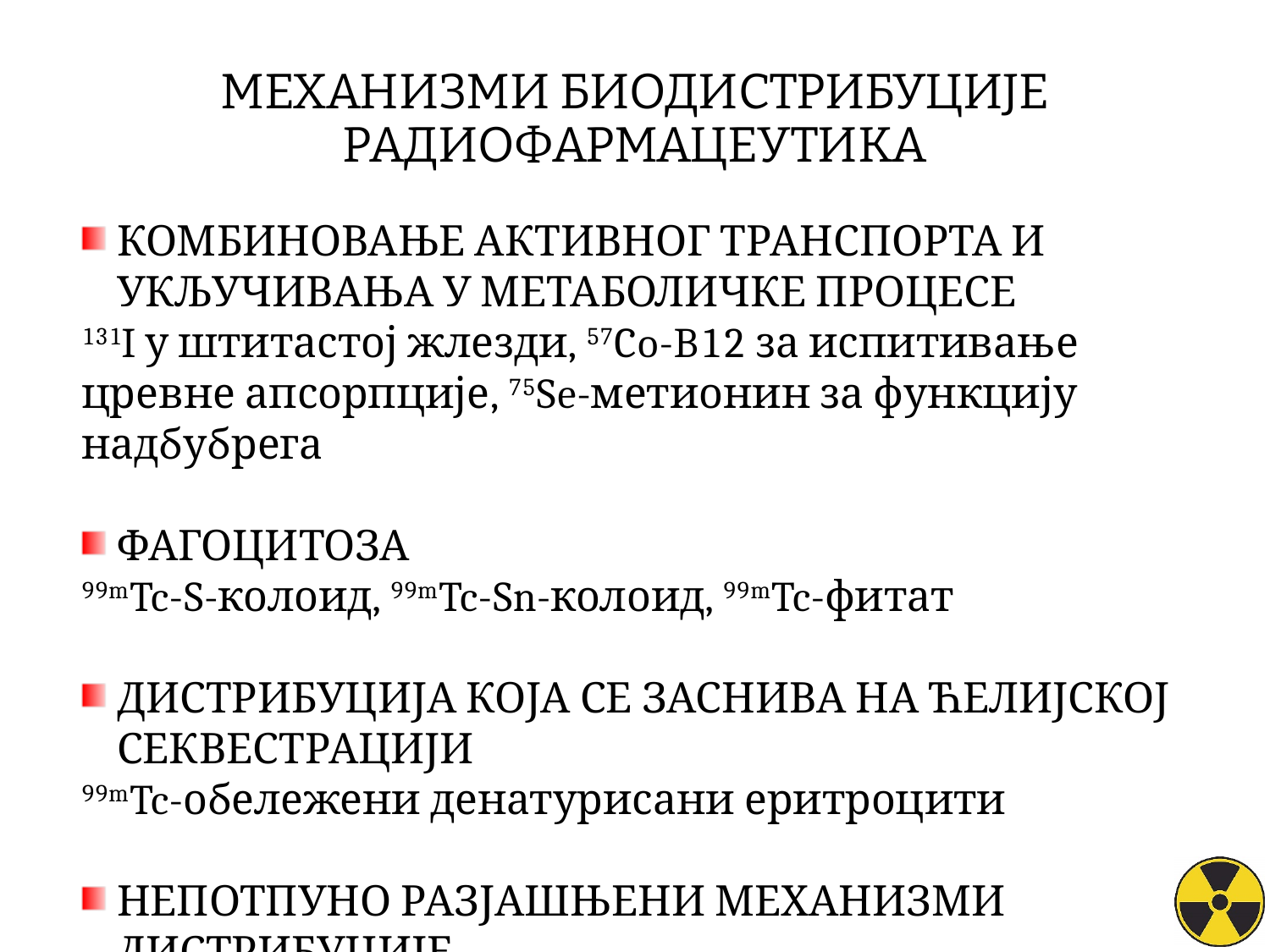

# МЕХАНИЗМИ БИОДИСТРИБУЦИЈЕ РАДИОФАРМАЦЕУТИКА
КОМБИНОВАЊЕ АКТИВНОГ ТРАНСПОРТА И УКЉУЧИВАЊА У МЕТАБОЛИЧКЕ ПРОЦЕСЕ
131I у штитастој жлезди, 57Co-B12 за испитивање цревне апсорпције, 75Se-метионин за функцију надбубрега

ФАГОЦИТОЗА
99mTc-S-колоид, 99mTc-Sn-колоид, 99mTc-фитат

ДИСТРИБУЦИЈА КОЈА СЕ ЗАСНИВА НА ЋЕЛИЈСКОЈ СЕКВЕСТРАЦИЈИ
99mTc-обележени денатурисани еритроцити

НЕПОТПУНО РАЗЈАШЊЕНИ МЕХАНИЗМИ ДИСТРИБУЦИЈЕ